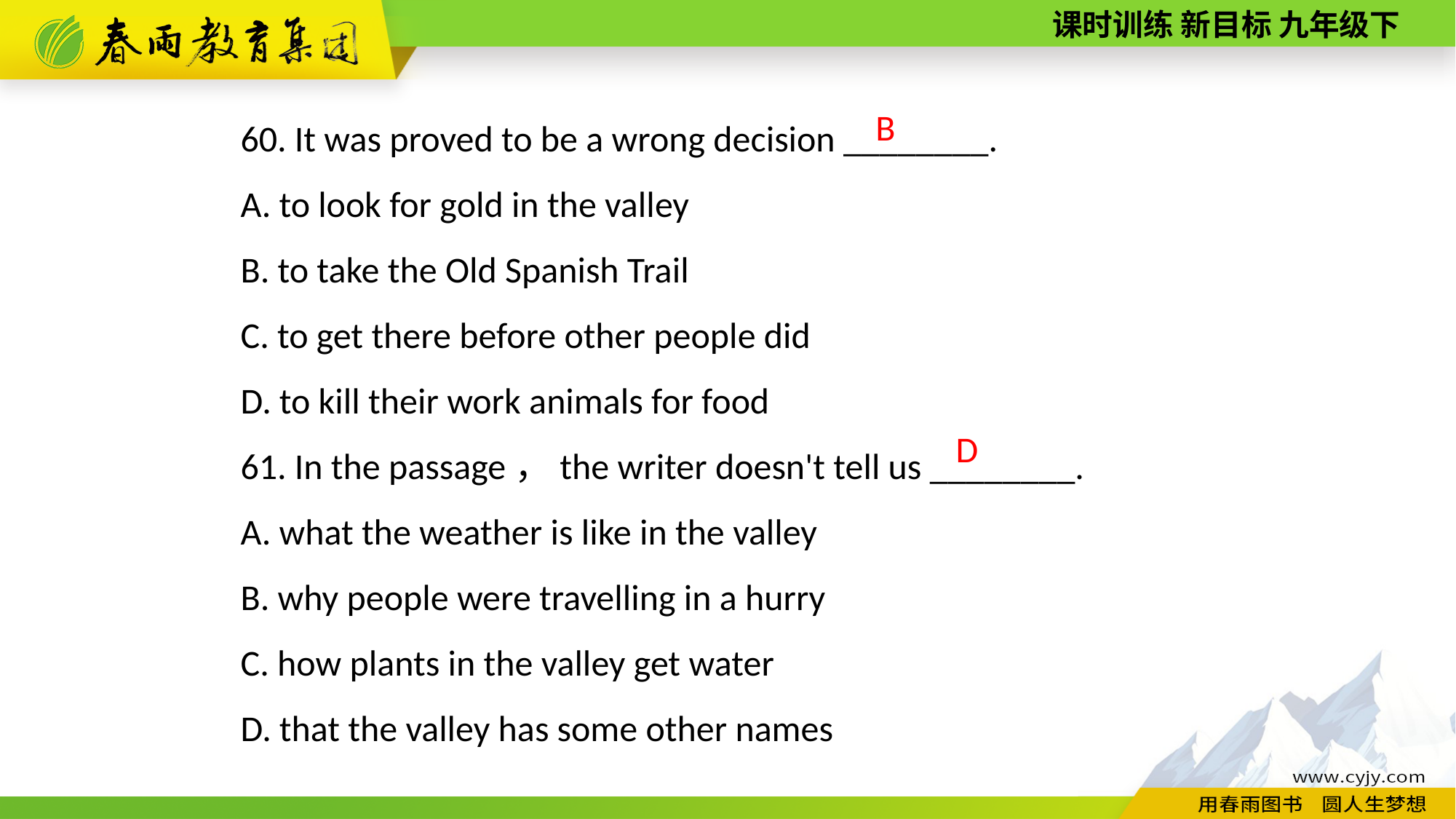

60. It was proved to be a wrong decision ________.
A. to look for gold in the valley
B. to take the Old Spanish Trail
C. to get there before other people did
D. to kill their work animals for food
61. In the passage，the writer doesn't tell us ________.
A. what the weather is like in the valley
B. why people were travelling in a hurry
C. how plants in the valley get water
D. that the valley has some other names
B
D